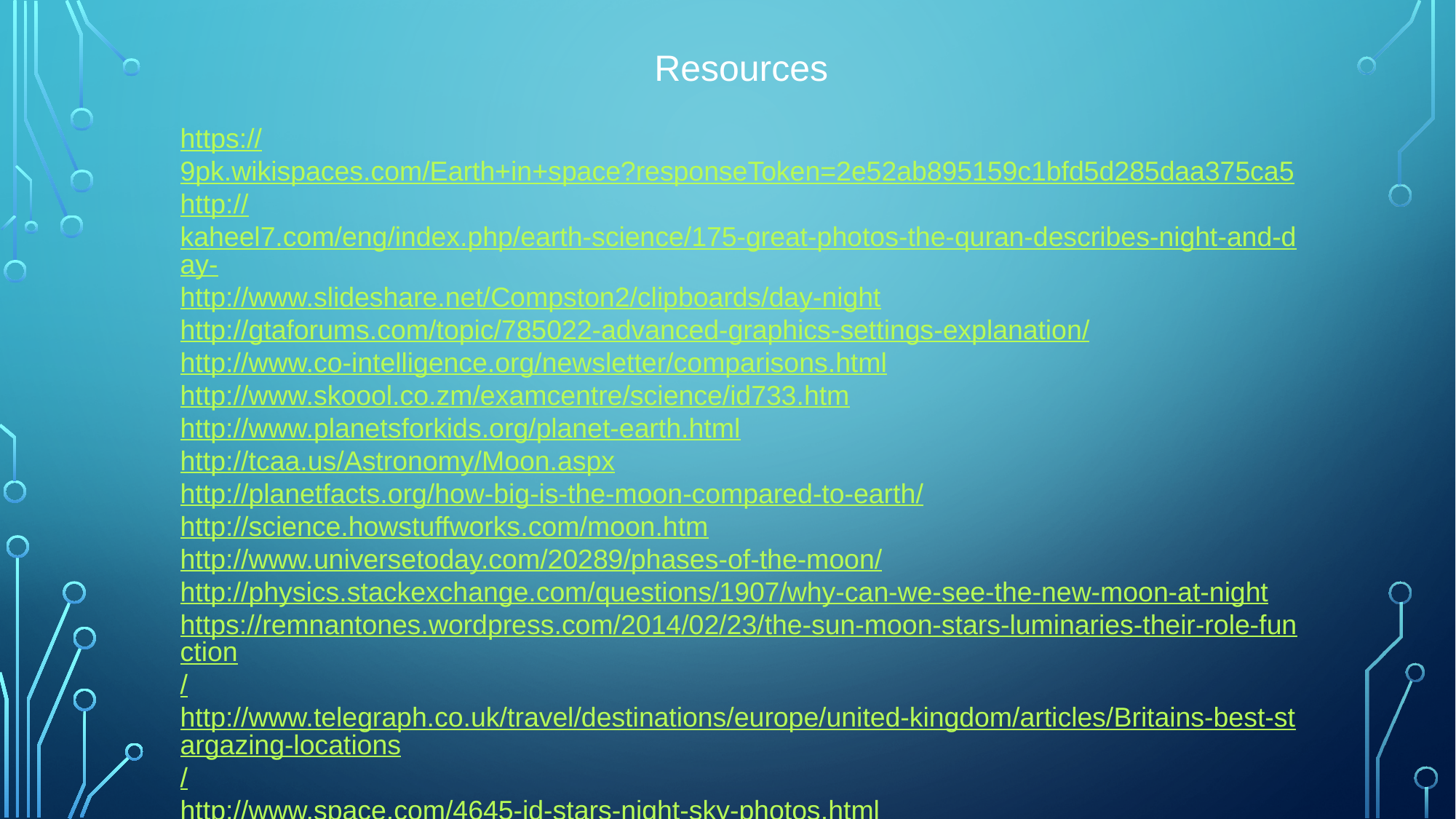

Resources

https://9pk.wikispaces.com/Earth+in+space?responseToken=2e52ab895159c1bfd5d285daa375ca5
http://kaheel7.com/eng/index.php/earth-science/175-great-photos-the-quran-describes-night-and-day-
http://www.slideshare.net/Compston2/clipboards/day-night
http://gtaforums.com/topic/785022-advanced-graphics-settings-explanation/
http://www.co-intelligence.org/newsletter/comparisons.html
http://www.skoool.co.zm/examcentre/science/id733.htm
http://www.planetsforkids.org/planet-earth.html
http://tcaa.us/Astronomy/Moon.aspx
http://planetfacts.org/how-big-is-the-moon-compared-to-earth/
http://science.howstuffworks.com/moon.htm
http://www.universetoday.com/20289/phases-of-the-moon/
http://physics.stackexchange.com/questions/1907/why-can-we-see-the-new-moon-at-night
https://remnantones.wordpress.com/2014/02/23/the-sun-moon-stars-luminaries-their-role-function/
http://www.telegraph.co.uk/travel/destinations/europe/united-kingdom/articles/Britains-best-stargazing-locations/
http://www.space.com/4645-id-stars-night-sky-photos.html
http://farmersalmanac.com/astronomy/2014/01/20/the-mighty-hunter-of-the-winter-sky/
http://www.school-for-champions.com/astronomy/constellations.htm#.WJYEEoWcHIU